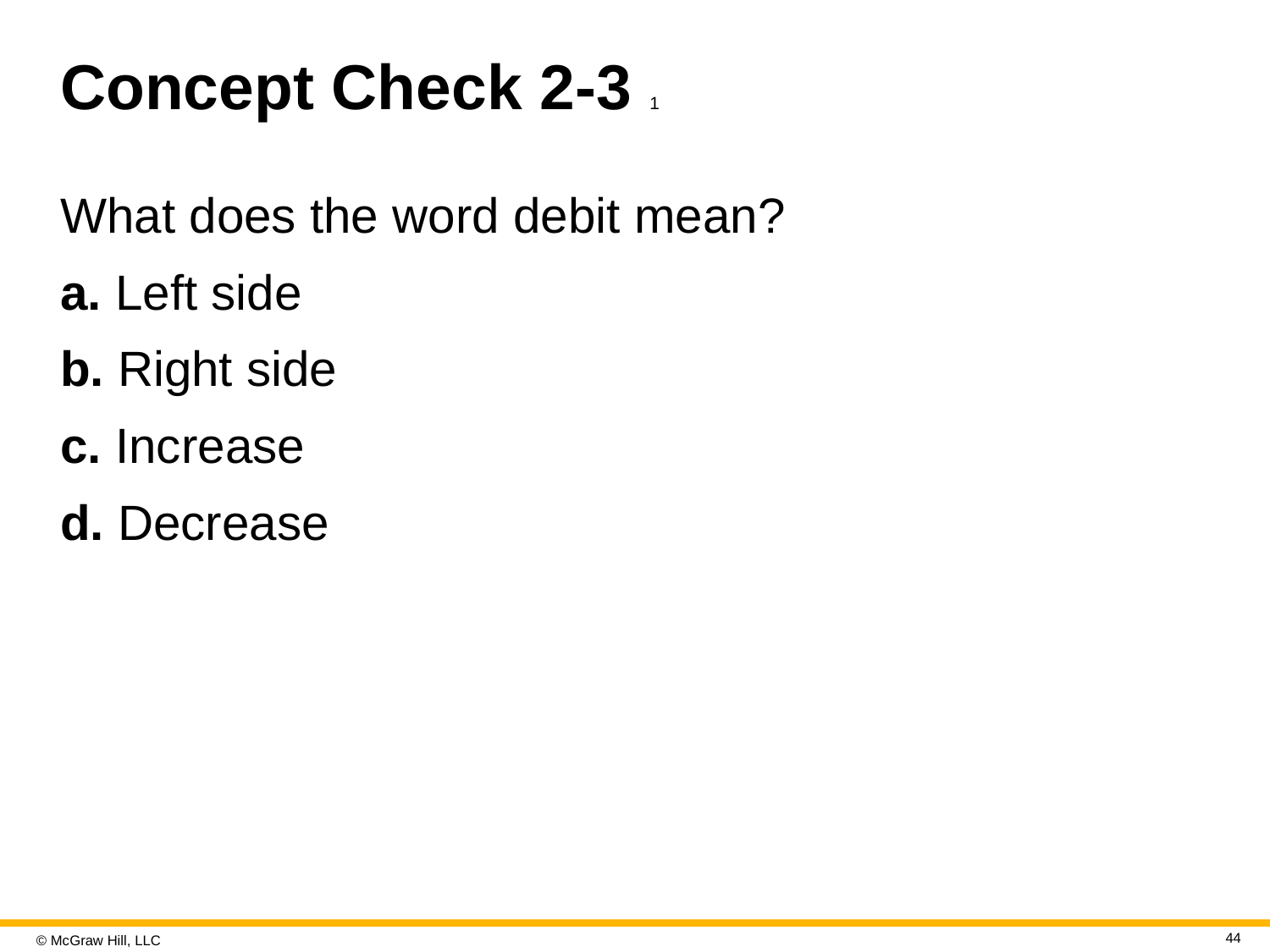

# Concept Check 2-3 1
What does the word debit mean?
a. Left side
b. Right side
c. Increase
d. Decrease
44